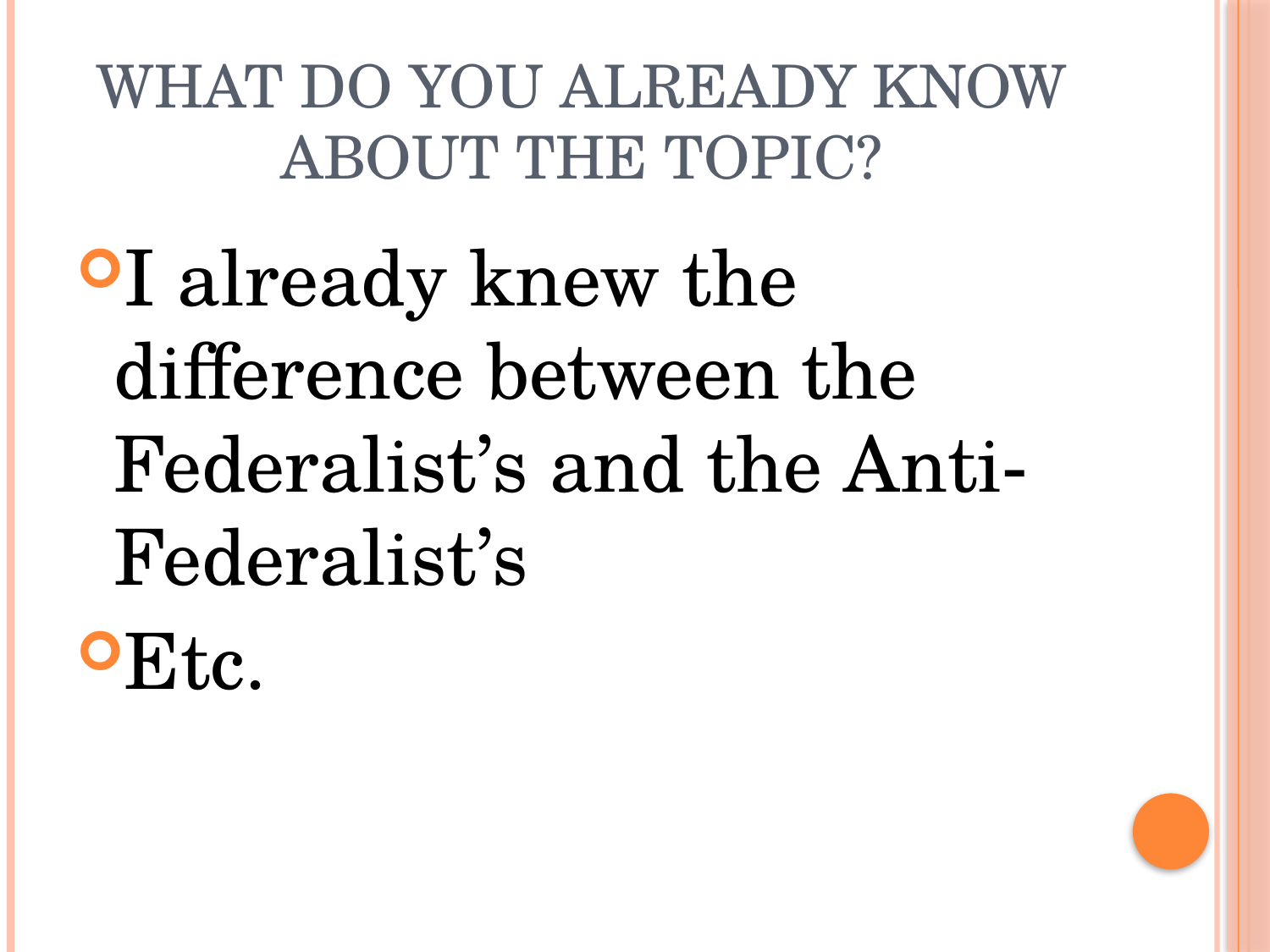

# What do you already know about the topic?
I already knew the difference between the Federalist’s and the Anti-Federalist’s
Etc.